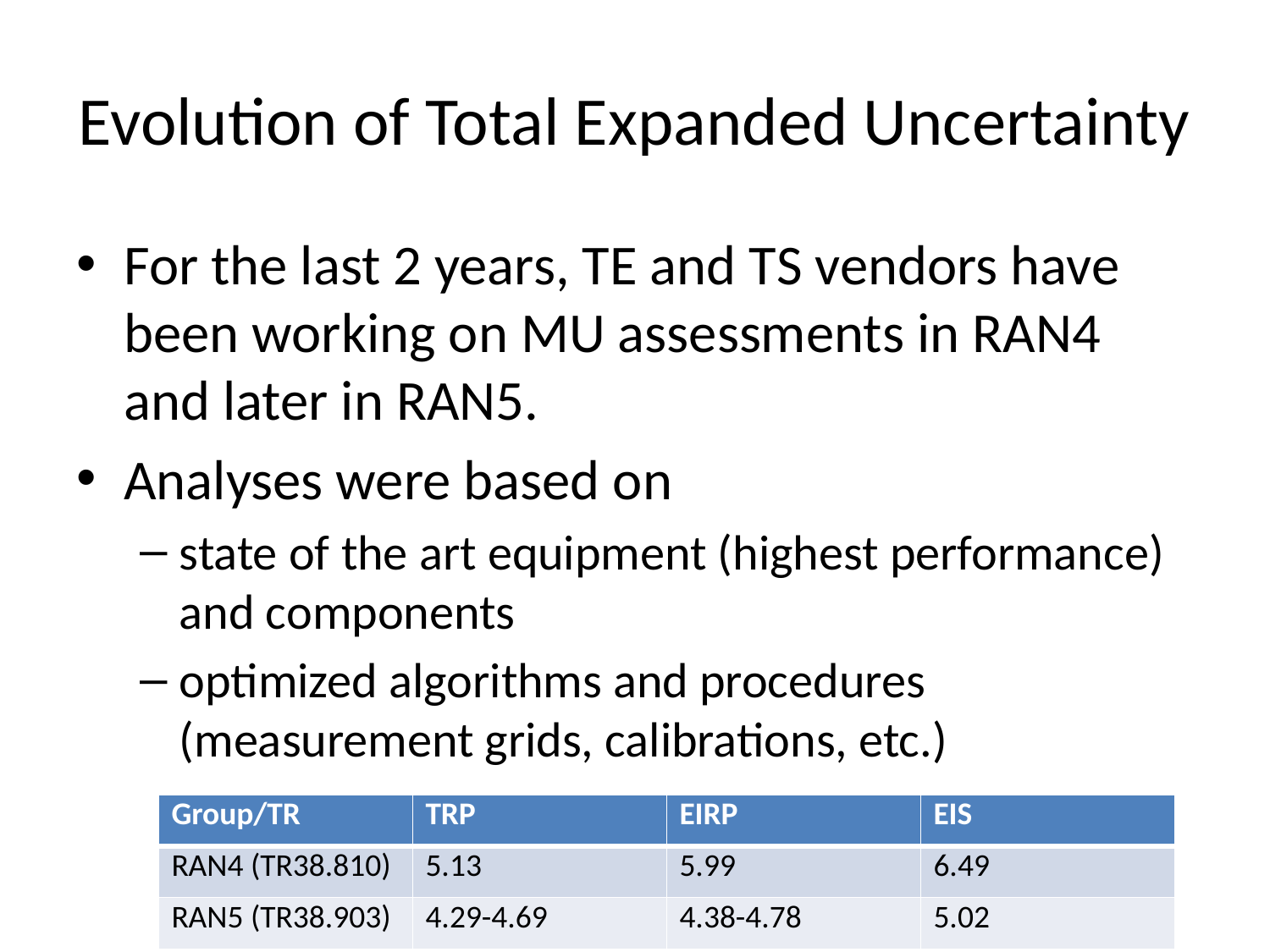

# Evolution of Total Expanded Uncertainty
For the last 2 years, TE and TS vendors have been working on MU assessments in RAN4 and later in RAN5.
Analyses were based on
state of the art equipment (highest performance) and components
optimized algorithms and procedures (measurement grids, calibrations, etc.)

| Group/TR | TRP | EIRP | EIS |
| --- | --- | --- | --- |
| RAN4 (TR38.810) | 5.13 | 5.99 | 6.49 |
| RAN5 (TR38.903) | 4.29-4.69 | 4.38-4.78 | 5.02 |